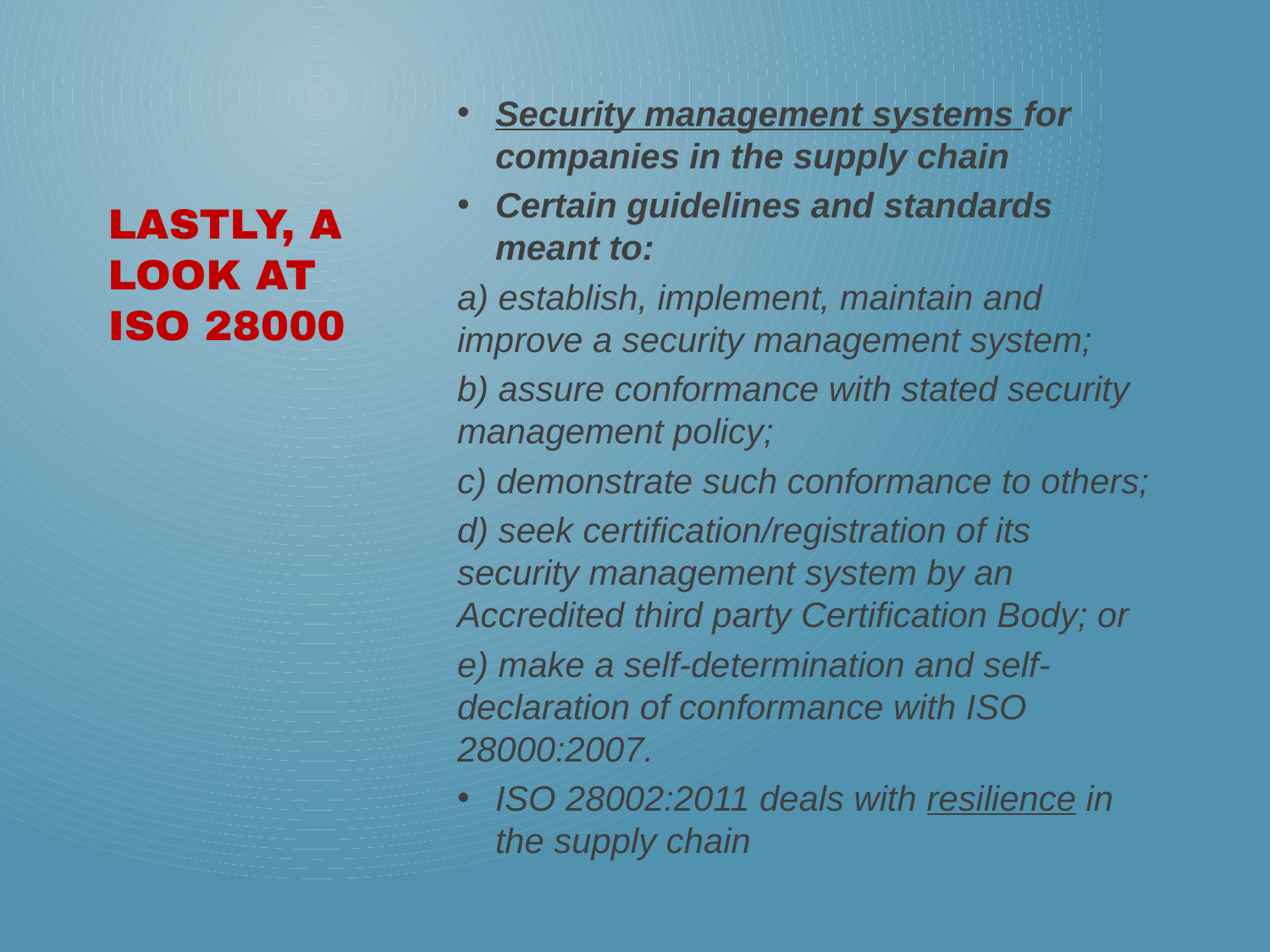

Security management systems for companies in the supply chain
Certain guidelines and standards  meant to:
a) establish, implement, maintain and improve a security management system;
b) assure conformance with stated security management policy;
c) demonstrate such conformance to others;
d) seek certification/registration of its security management system by an Accredited third party Certification Body; or
e) make a self-determination and self-declaration of conformance with ISO 28000:2007.
ISO 28002:2011 deals with resilience in the supply chain
# Lastly, a look at iso 28000